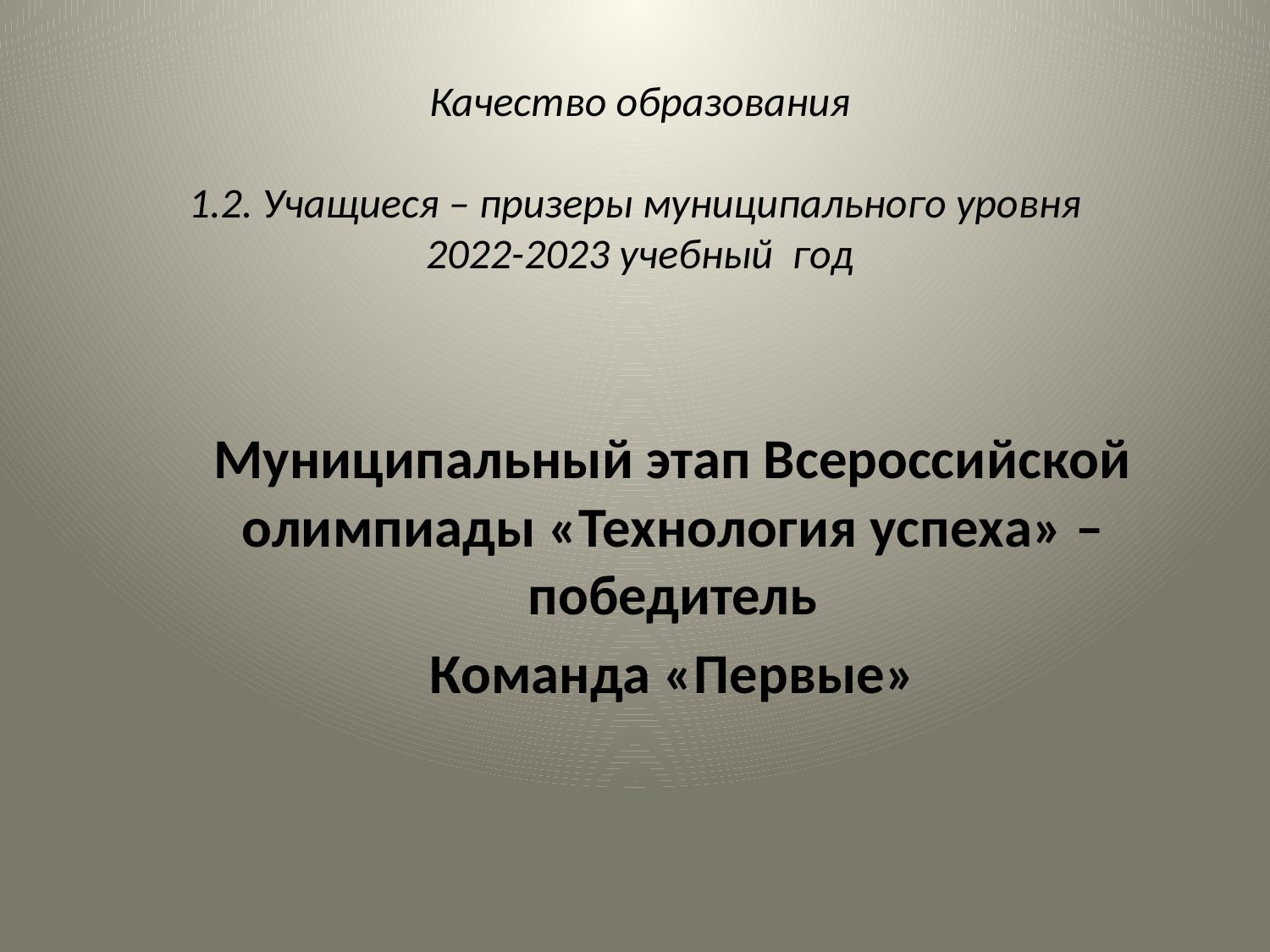

# Качество образования 1.2. Учащиеся – призеры муниципального уровня 2022-2023 учебный  год
Муниципальный этап Всероссийской олимпиады «Технология успеха» – победитель
Команда «Первые»